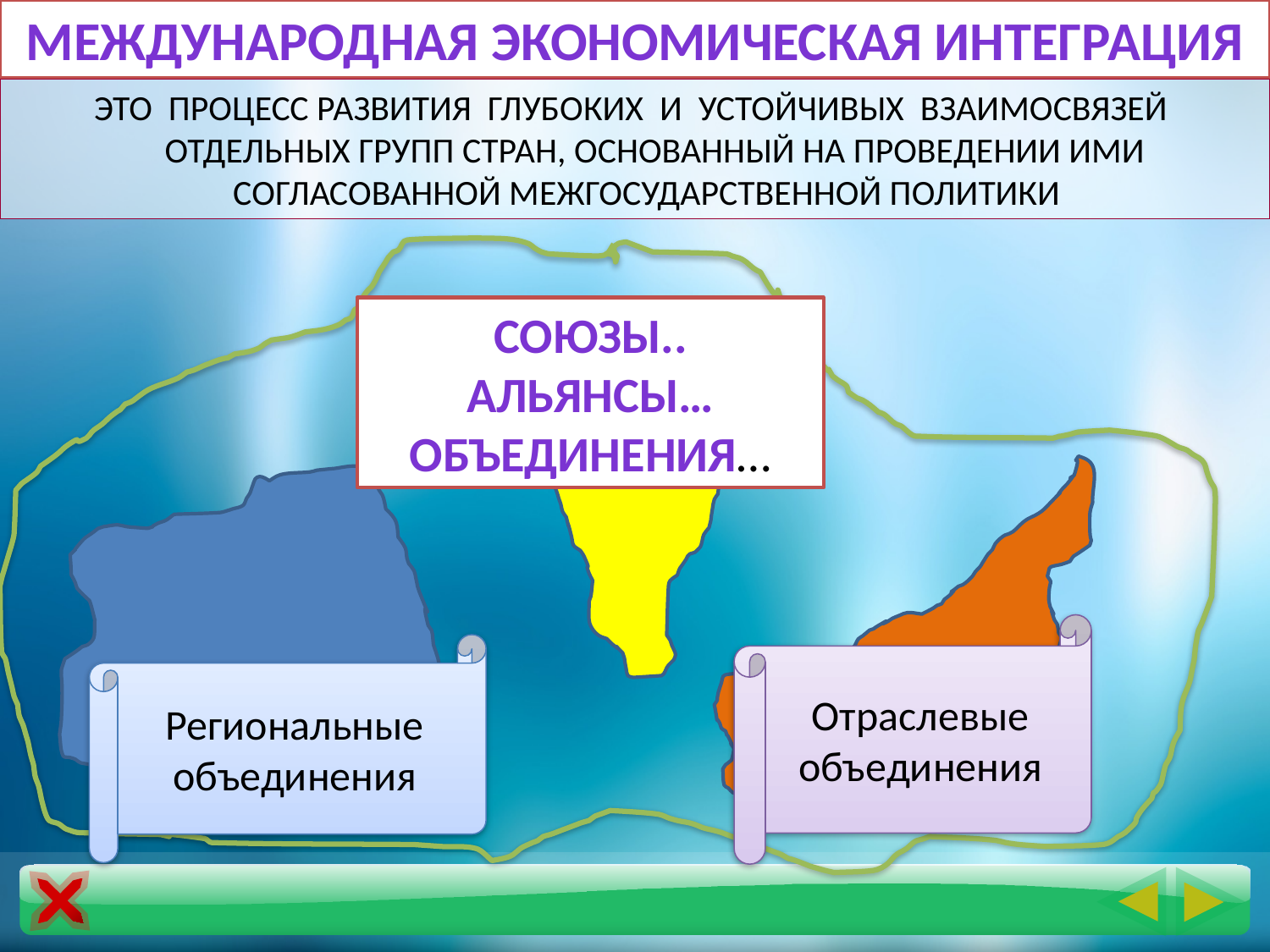

МЕЖДУНАРОДНАЯ экономическая интеграция
ЭТО  ПРОЦЕСС РАЗВИТИЯ  ГЛУБОКИХ  И  УСТОЙЧИВЫХ  ВЗАИМОСВЯЗЕЙ  ОТДЕЛЬНЫХ ГРУПП СТРАН, ОСНОВАННЫЙ НА ПРОВЕДЕНИИ ИМИ СОГЛАСОВАННОЙ МЕЖГОСУДАРСТВЕННОЙ ПОЛИТИКИ

Союзы..
Альянсы…
Объединения…

Отраслевые объединения
Региональные объединения